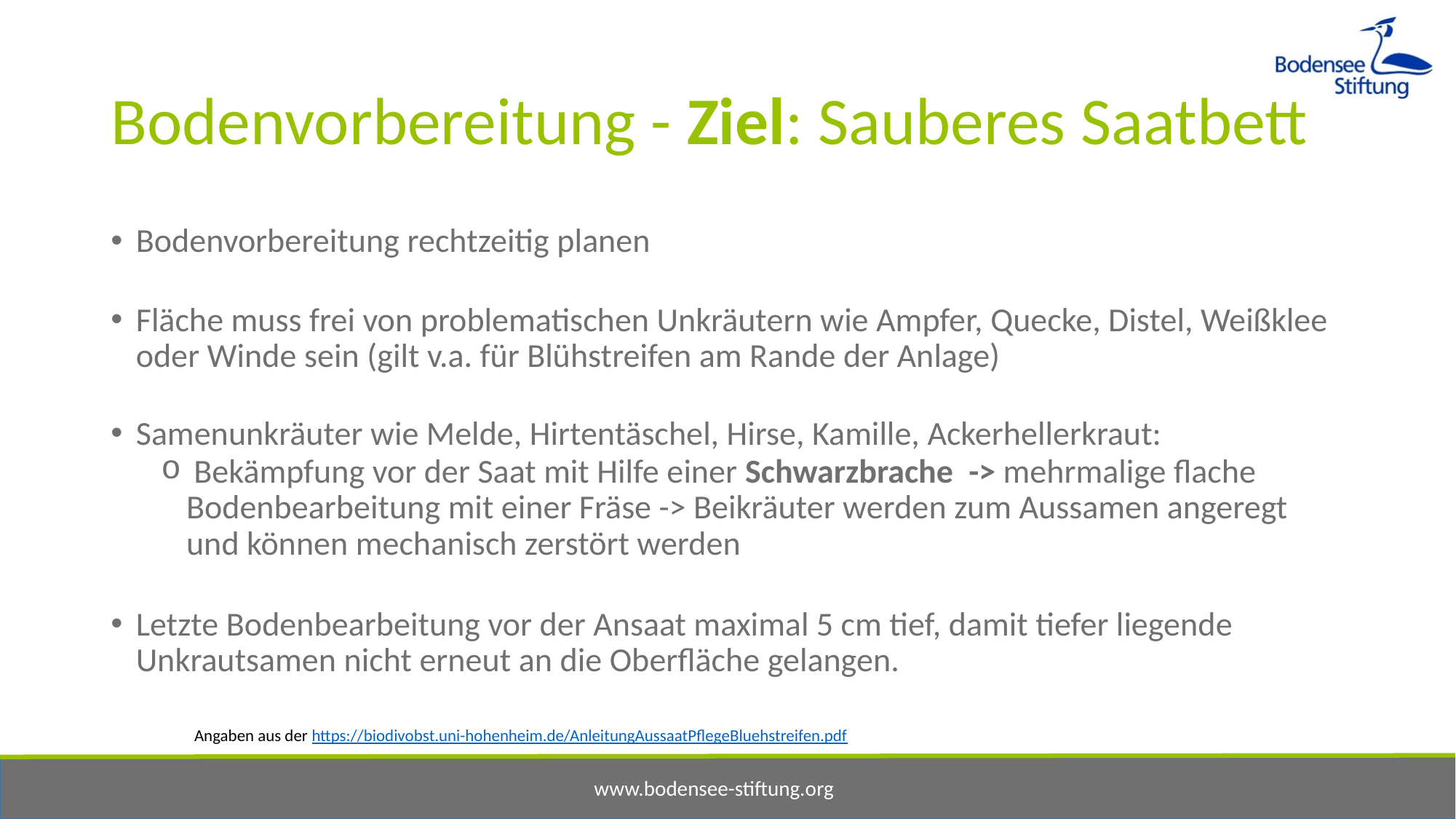

# Bodenvorbereitung - Ziel: Sauberes Saatbett
Bodenvorbereitung rechtzeitig planen

Fläche muss frei von problematischen Unkräutern wie Ampfer, Quecke, Distel, Weißklee oder Winde sein (gilt v.a. für Blühstreifen am Rande der Anlage)

Samenunkräuter wie Melde, Hirtentäschel, Hirse, Kamille, Ackerhellerkraut:
 Bekämpfung vor der Saat mit Hilfe einer Schwarzbrache  -> mehrmalige flache Bodenbearbeitung mit einer Fräse -> Beikräuter werden zum Aussamen angeregt und können mechanisch zerstört werden

Letzte Bodenbearbeitung vor der Ansaat maximal 5 cm tief, damit tiefer liegende Unkrautsamen nicht erneut an die Oberfläche gelangen.

Angaben aus der https://biodivobst.uni-hohenheim.de/AnleitungAussaatPflegeBluehstreifen.pdf